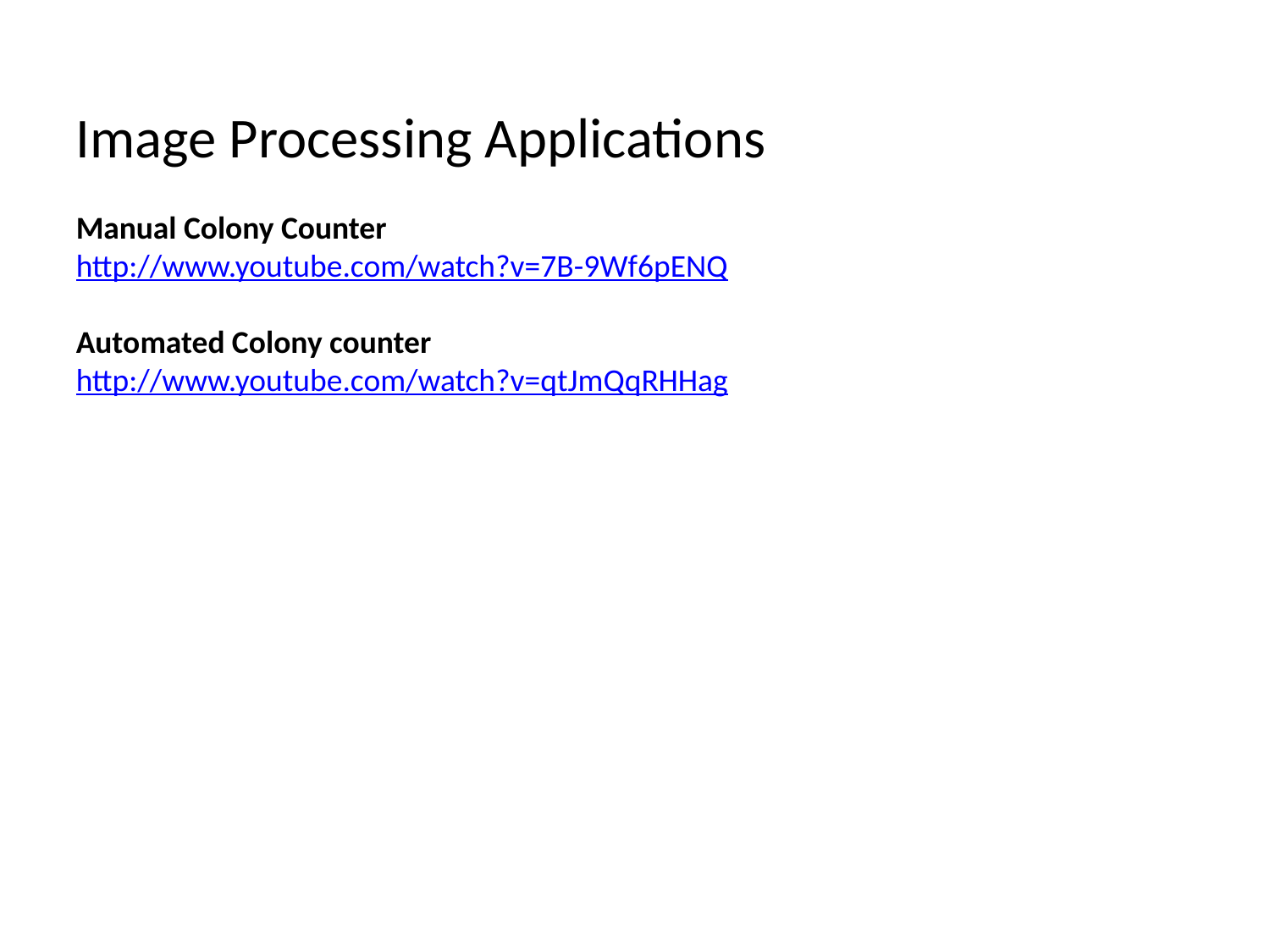

Image Processing Applications

Manual Colony Counter
http://www.youtube.com/watch?v=7B-9Wf6pENQ

Automated Colony counter
http://www.youtube.com/watch?v=qtJmQqRHHag